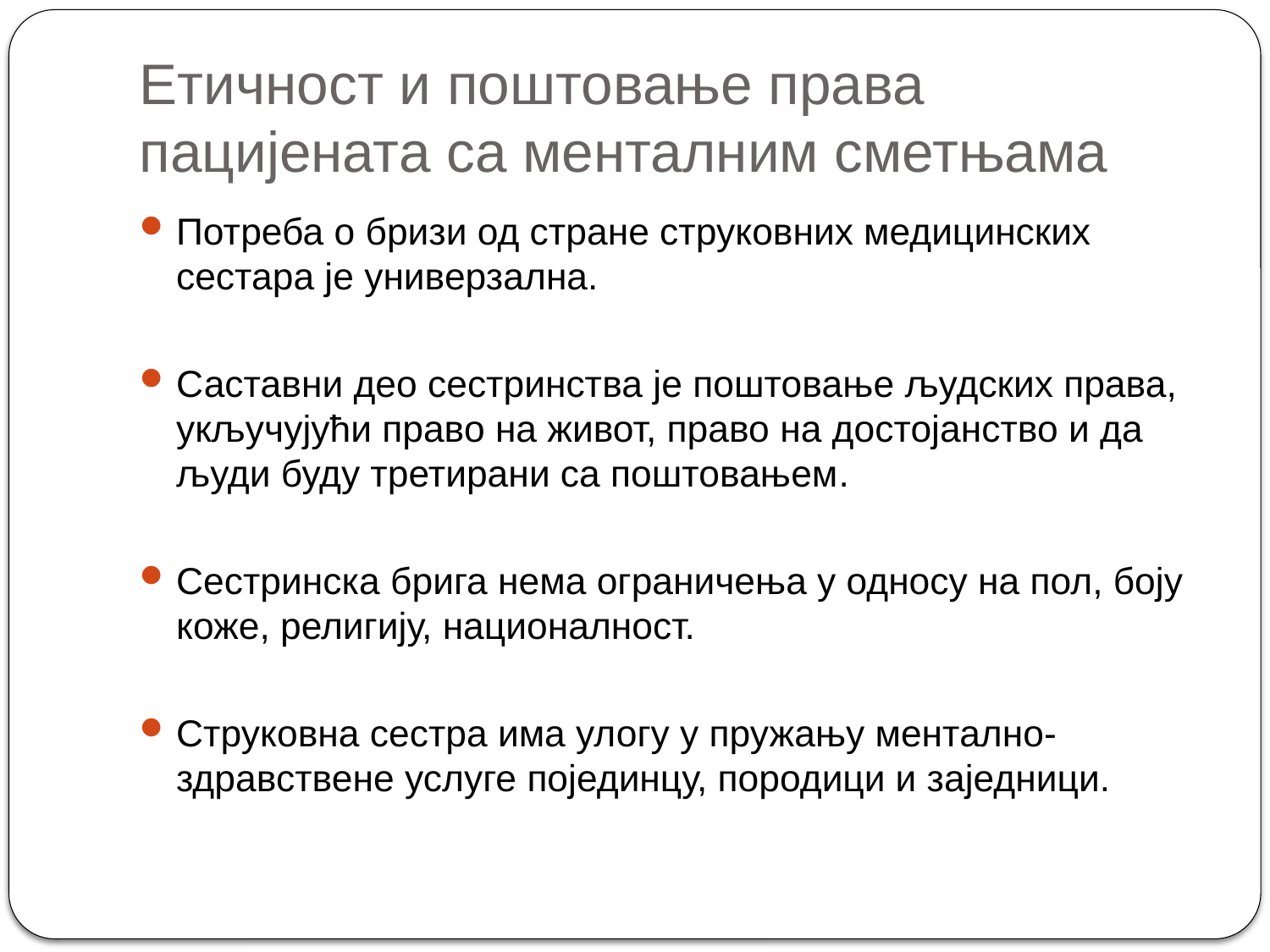

# Етичност и поштовање права пацијената са менталним сметњама
Потреба о бризи од стране струковних медицинских сестара је универзална.

Саставни део сестринства је поштовање људских права, укључујући право на живот, право на достојанство и да људи буду третирани са поштовањем.

Сестринска брига нема ограничења у односу на пол, боју коже, религију, националност.

Струковна сестра има улогу у пружању ментално-здравствене услуге појединцу, породици и заједници.